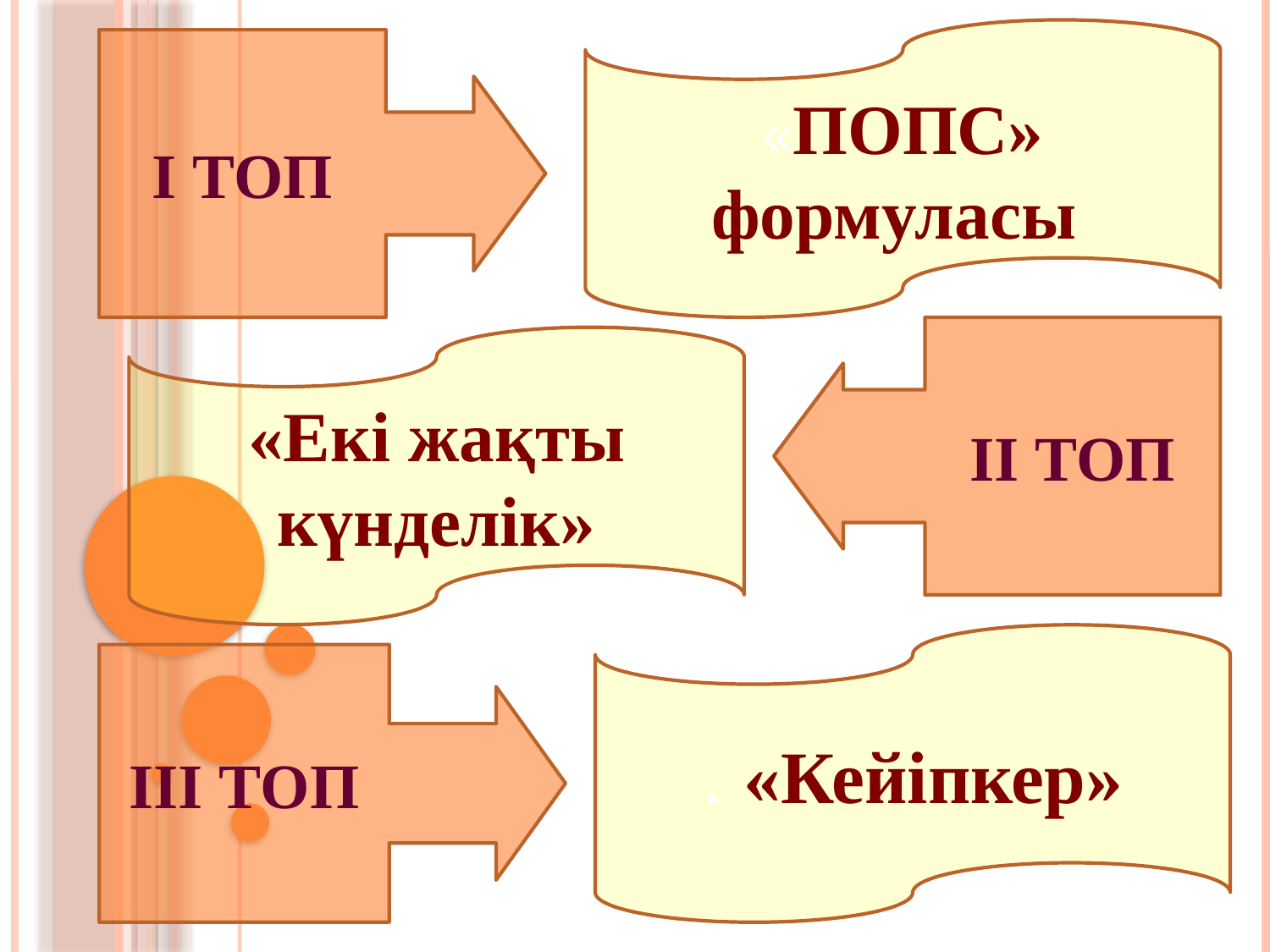

«ПОПС» формуласы
І ТОП
ІІ ТОП
«Екі жақты күнделік»
. «Кейіпкер»
ІІІ ТОП